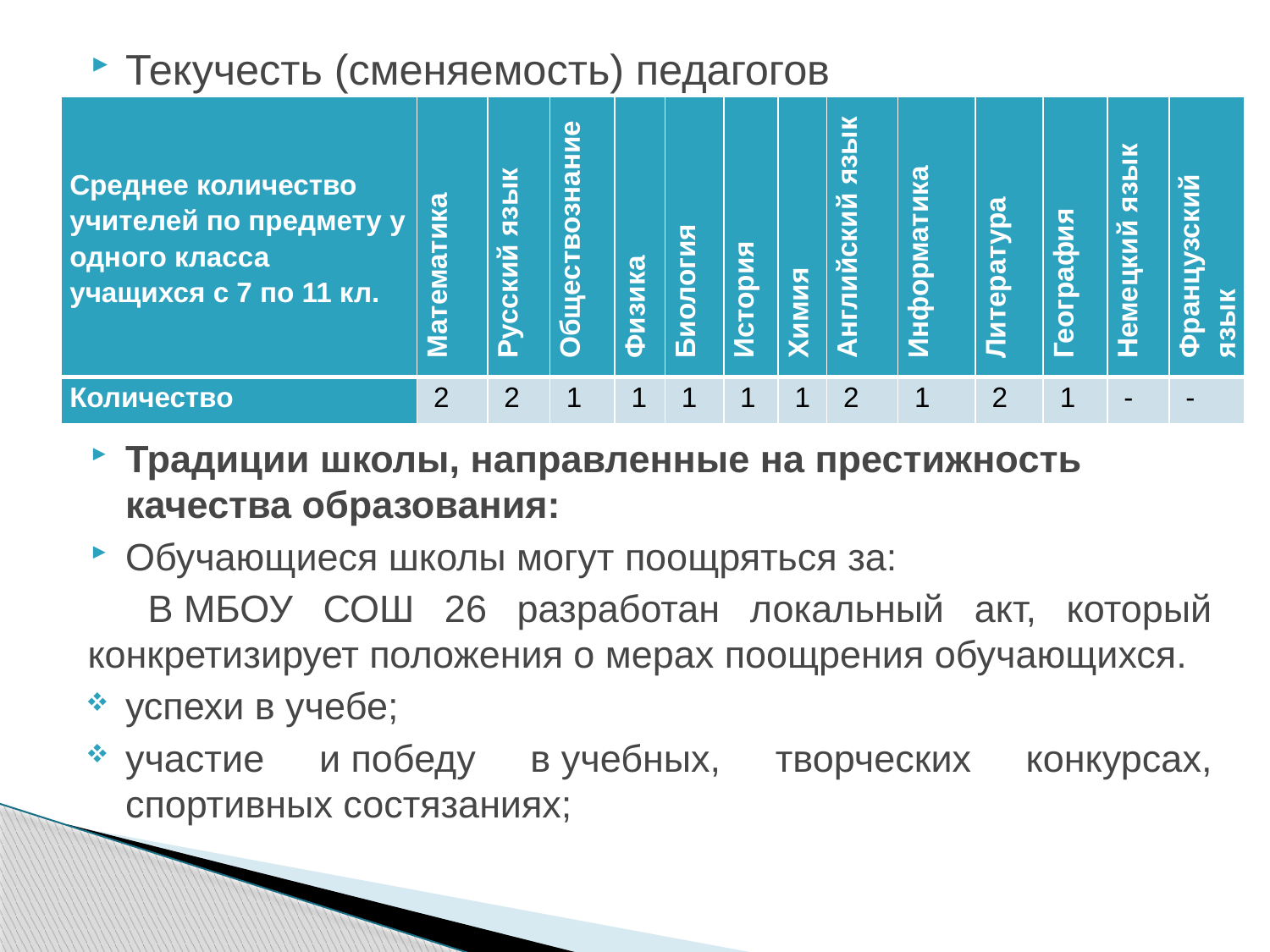

Текучесть (сменяемость) педагогов

Традиции школы, направленные на престижность качества образования:
Обучающиеся школы могут поощряться за:
В МБОУ СОШ 26 разработан локальный акт, который конкретизирует положения о мерах поощрения обучающихся.
успехи в учебе;
участие и победу в учебных, творческих конкурсах, спортивных состязаниях;

| Среднее количество учителей по предмету у одного класса учащихся с 7 по 11 кл. | Математика | Русский язык | Обществознание | Физика | Биология | История | Химия | Английский язык | Информатика | Литература | География | Немецкий язык | Французский язык |
| --- | --- | --- | --- | --- | --- | --- | --- | --- | --- | --- | --- | --- | --- |
| Количество | 2 | 2 | 1 | 1 | 1 | 1 | 1 | 2 | 1 | 2 | 1 | - | - |